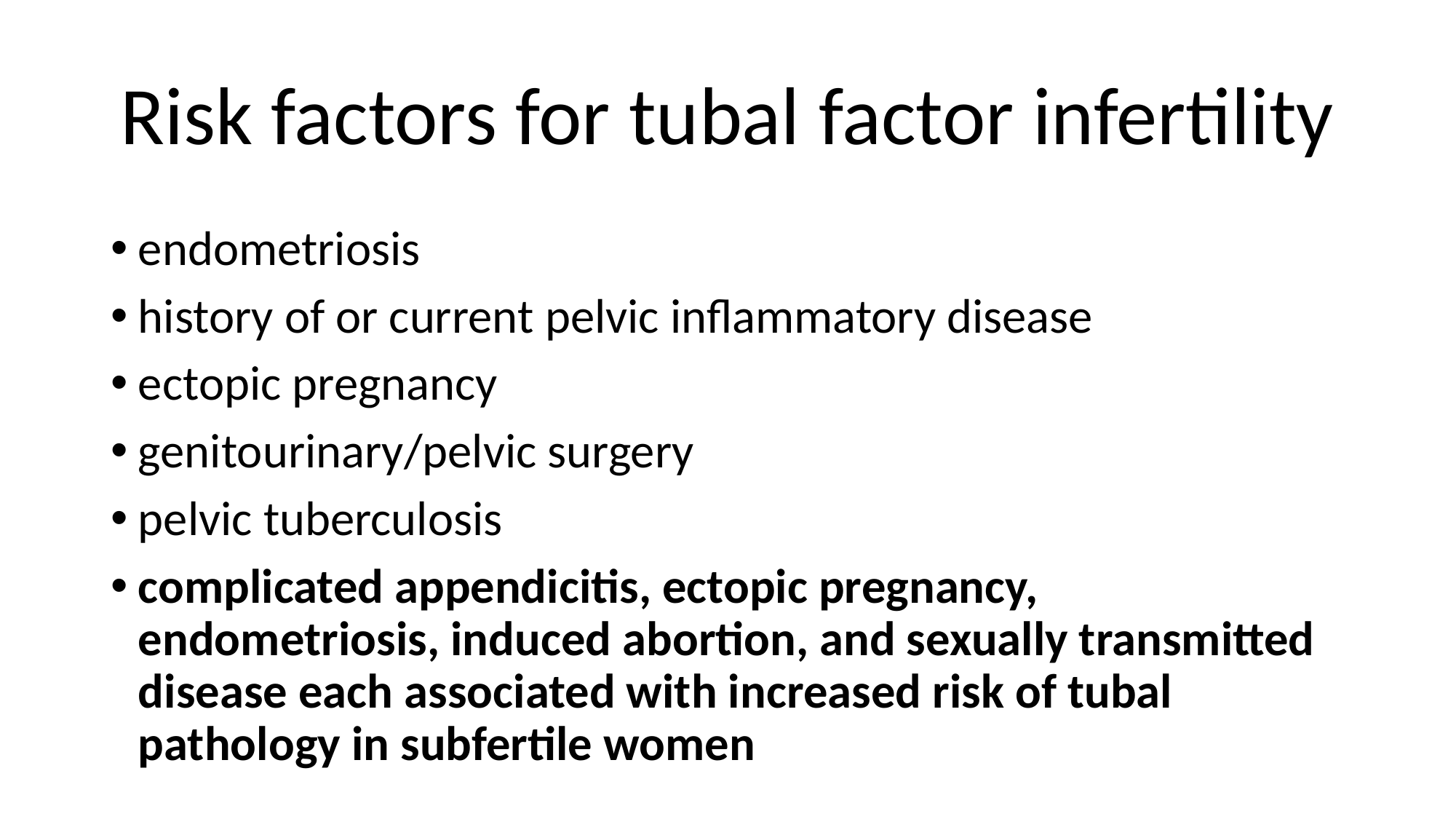

# Risk factors for tubal factor infertility
endometriosis
history of or current pelvic inflammatory disease
ectopic pregnancy
genitourinary/pelvic surgery
pelvic tuberculosis
complicated appendicitis, ectopic pregnancy, endometriosis, induced abortion, and sexually transmitted disease each associated with increased risk of tubal pathology in subfertile women